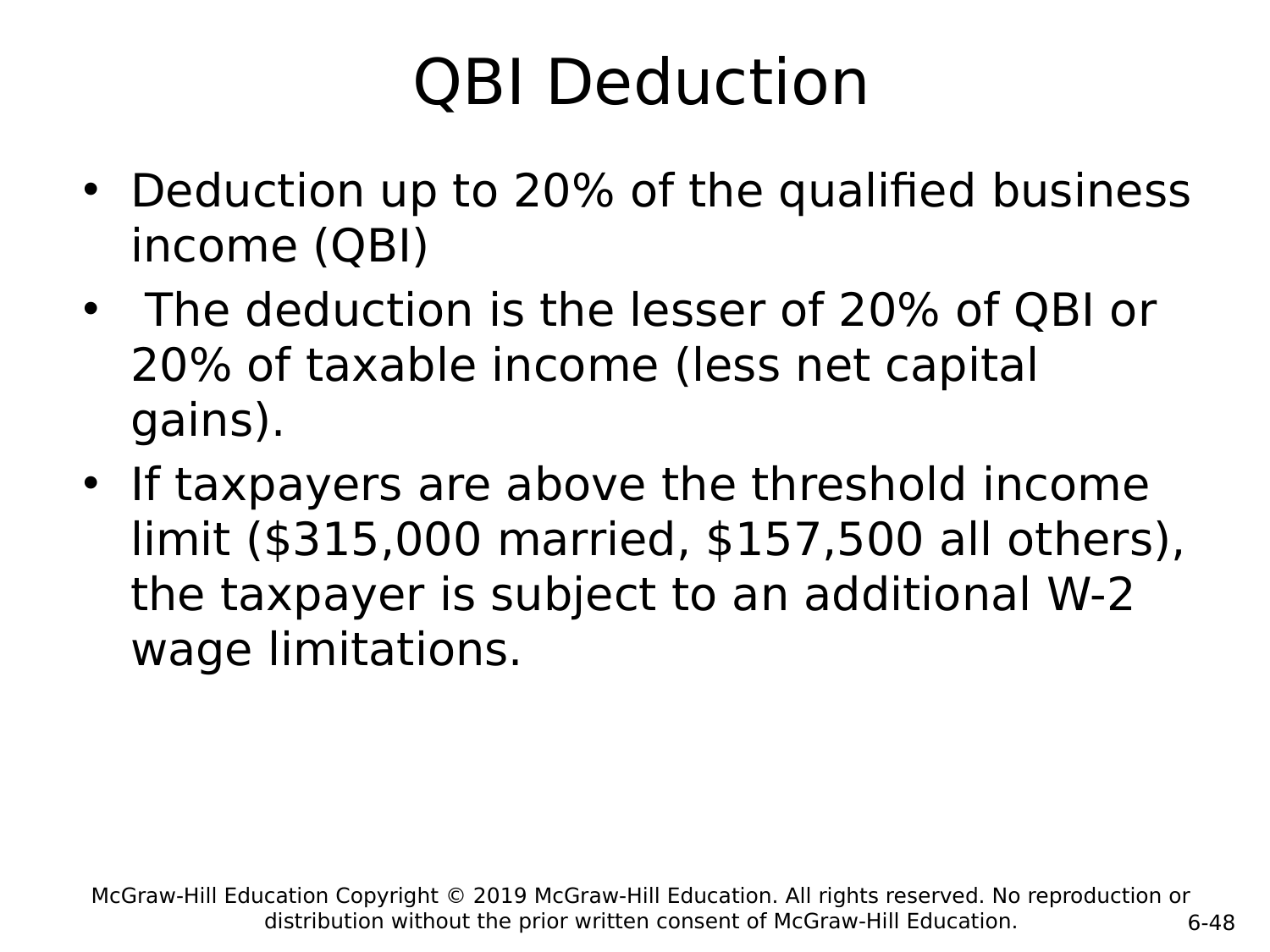

# QBI Deduction
Deduction up to 20% of the qualified business income (QBI)
 The deduction is the lesser of 20% of QBI or 20% of taxable income (less net capital gains).
If taxpayers are above the threshold income limit ($315,000 married, $157,500 all others), the taxpayer is subject to an additional W-2 wage limitations.
McGraw-Hill Education Copyright © 2019 McGraw-Hill Education. All rights reserved. No reproduction or distribution without the prior written consent of McGraw-Hill Education.
6-48